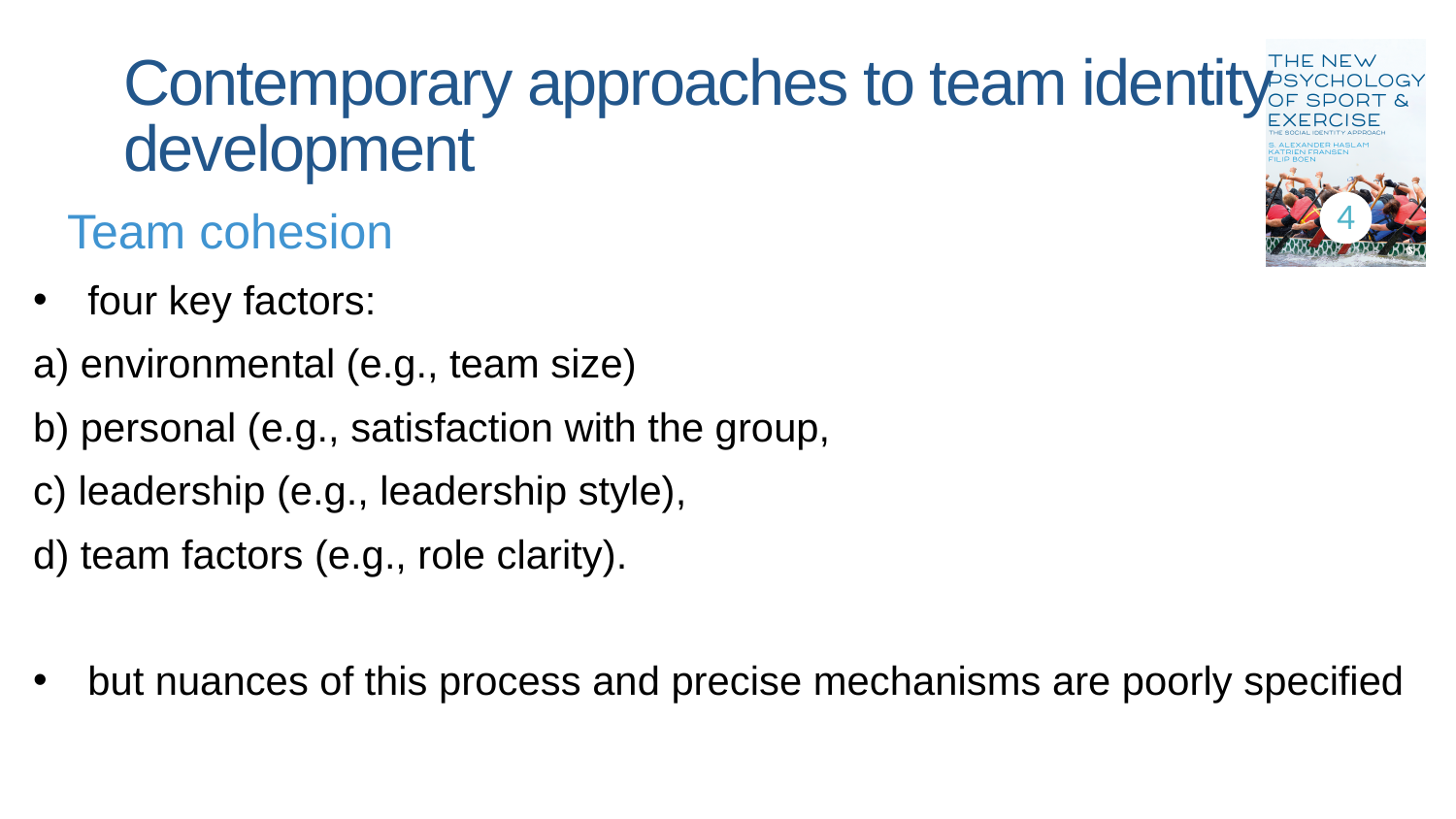

# Contemporary approaches to team identity development
4
Team cohesion
four key factors:
a) environmental (e.g., team size)
b) personal (e.g., satisfaction with the group,
c) leadership (e.g., leadership style),
d) team factors (e.g., role clarity).

but nuances of this process and precise mechanisms are poorly specified